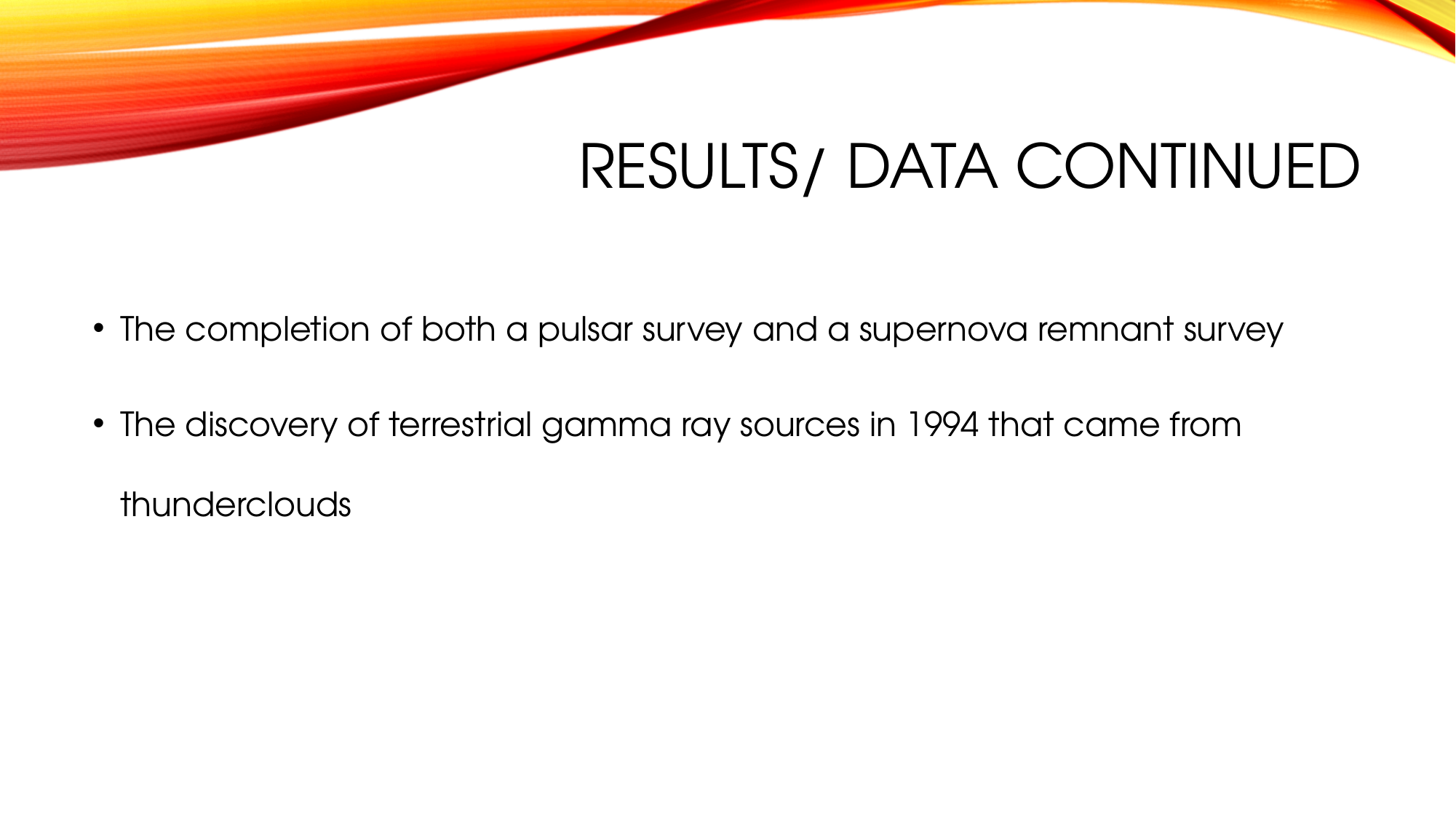

# Results/ data Continued
The completion of both a pulsar survey and a supernova remnant survey
The discovery of terrestrial gamma ray sources in 1994 that came from thunderclouds